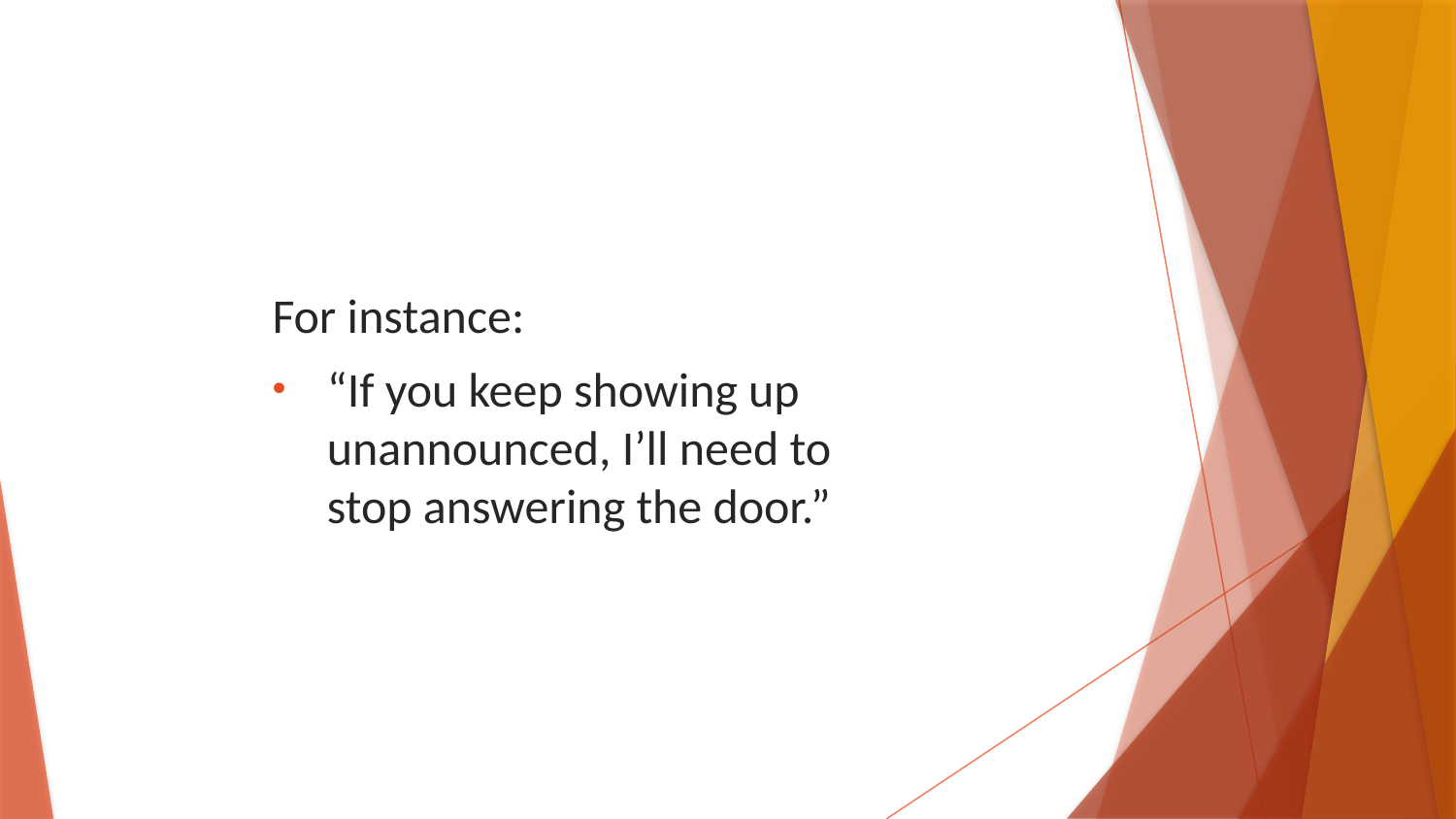

For instance:
“If you keep showing up unannounced, I’ll need to stop answering the door.”